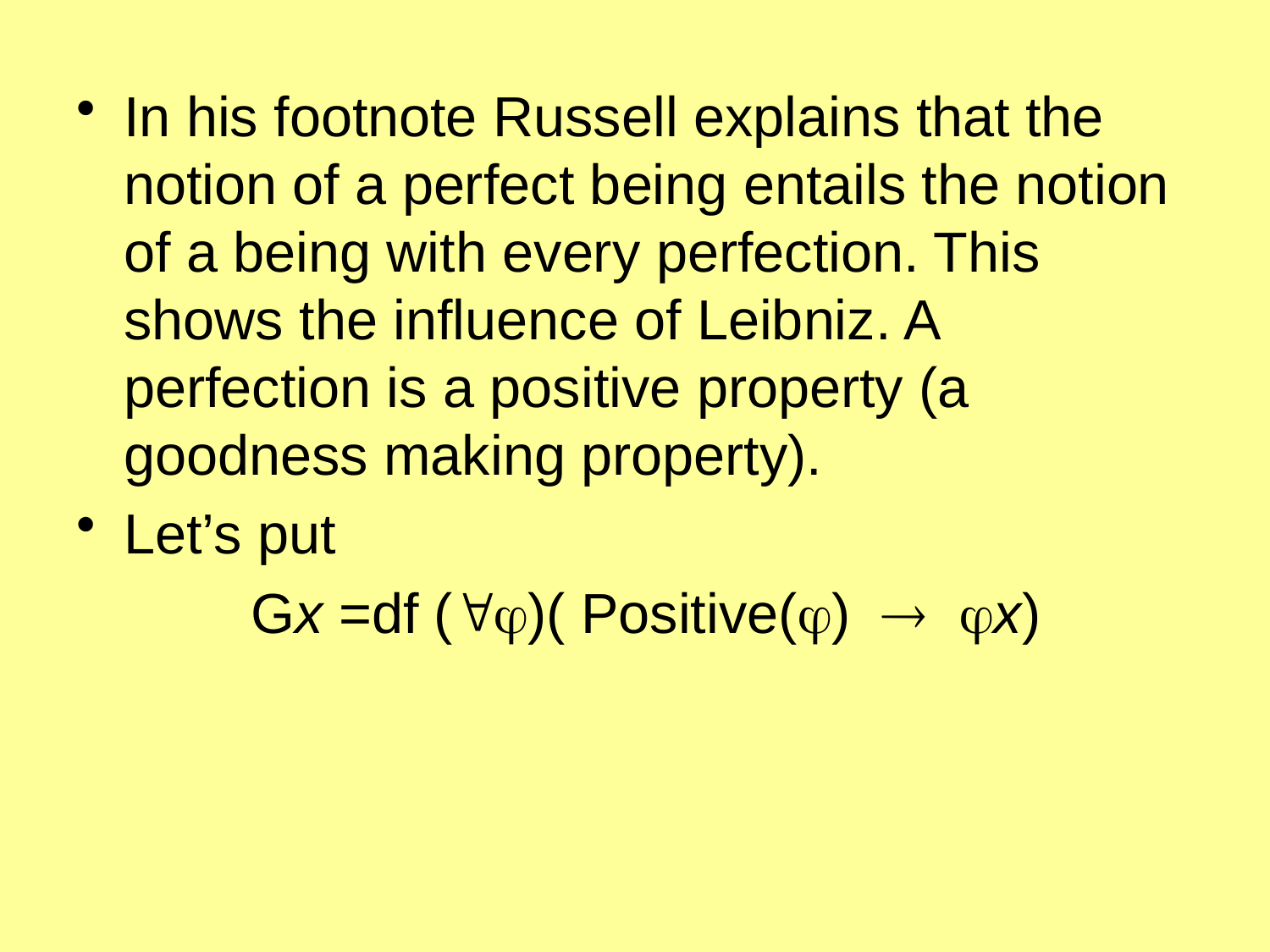

In his footnote Russell explains that the notion of a perfect being entails the notion of a being with every perfection. This shows the influence of Leibniz. A perfection is a positive property (a goodness making property).
Let’s put
		Gx =df (∀ϕ)( Positive(ϕ)  →  ϕx)